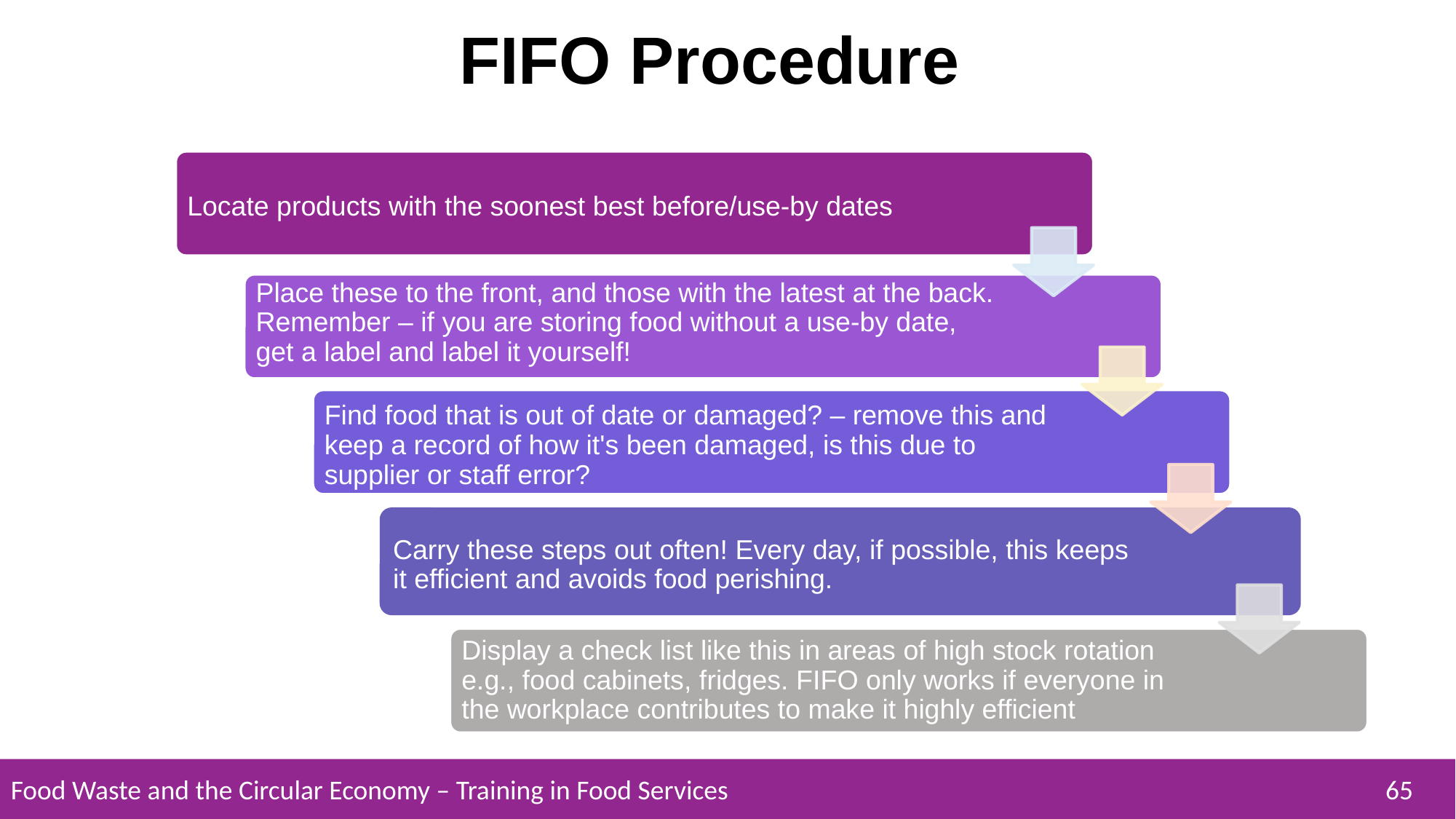

FIFO Procedure

Locate products with the soonest best before/use-by dates

Place these to the front, and those with the latest at the back. Remember – if you are storing food without a use-by date, get a label and label it yourself!

Find food that is out of date or damaged? – remove this and keep a record of how it's been damaged, is this due to supplier or staff error?

Carry these steps out often! Every day, if possible, this keeps it efficient and avoids food perishing.

Display a check list like this in areas of high stock rotation e.g., food cabinets, fridges. FIFO only works if everyone in the workplace contributes to make it highly efficient